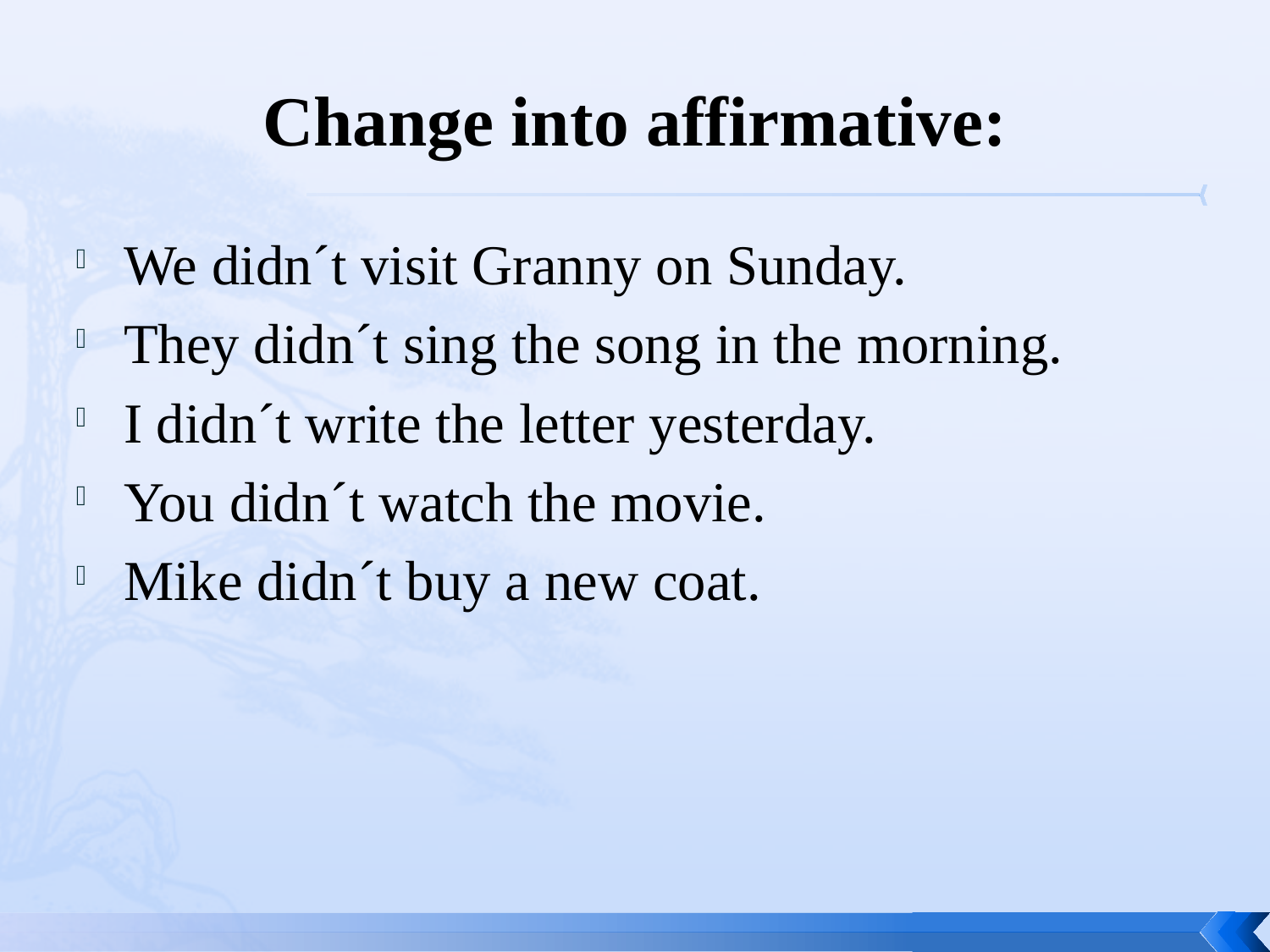

# Change into affirmative:
We didn´t visit Granny on Sunday.
They didn´t sing the song in the morning.
I didn´t write the letter yesterday.
You didn´t watch the movie.
Mike didn´t buy a new coat.